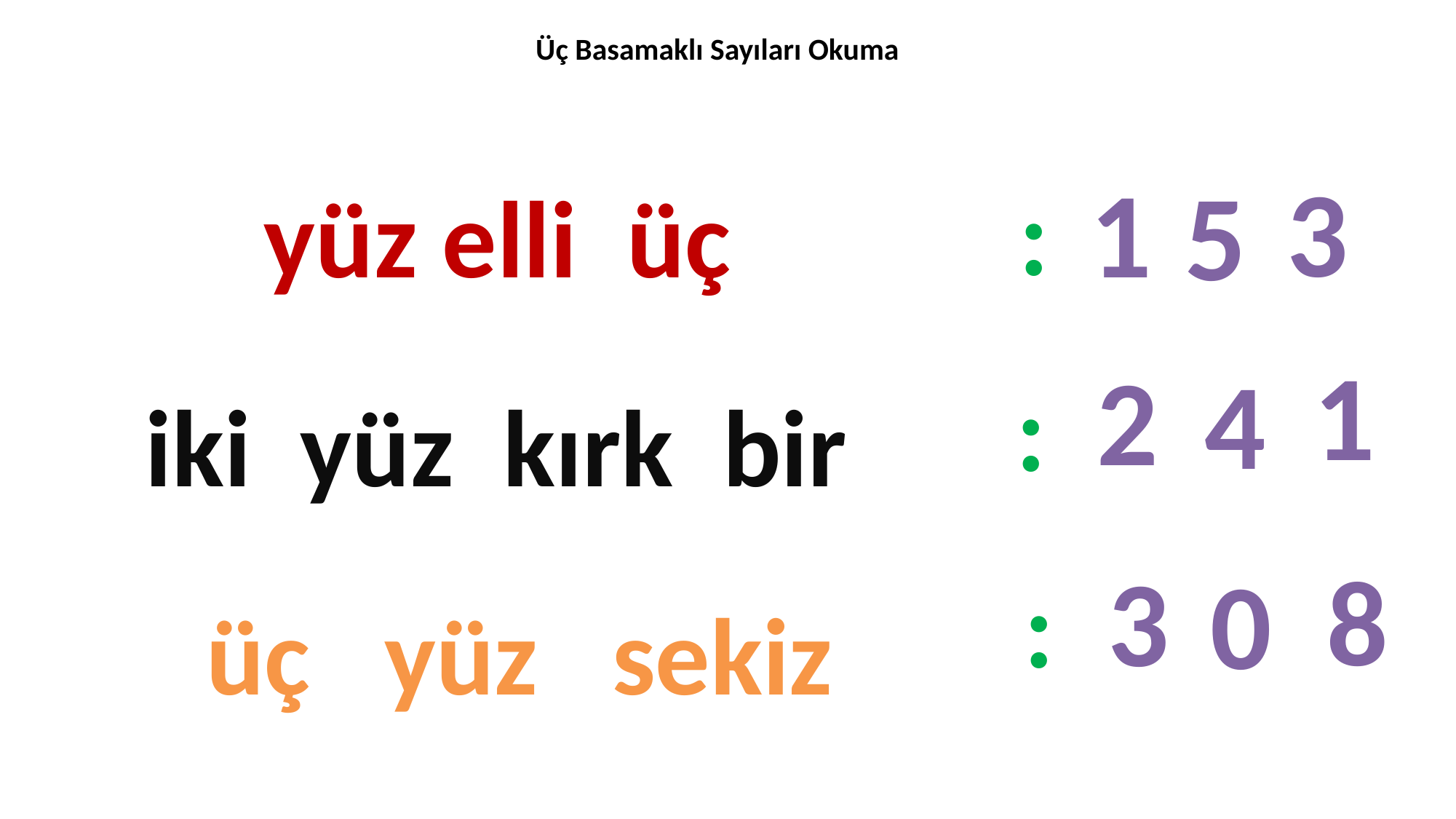

Üç Basamaklı Sayıları Okuma
 3
 1
 5
 :
  yüz elli  üç
 1
 2
 4
 :
 iki  yüz  kırk  bir
 8
 3
 0
 :
 üç   yüz   sekiz